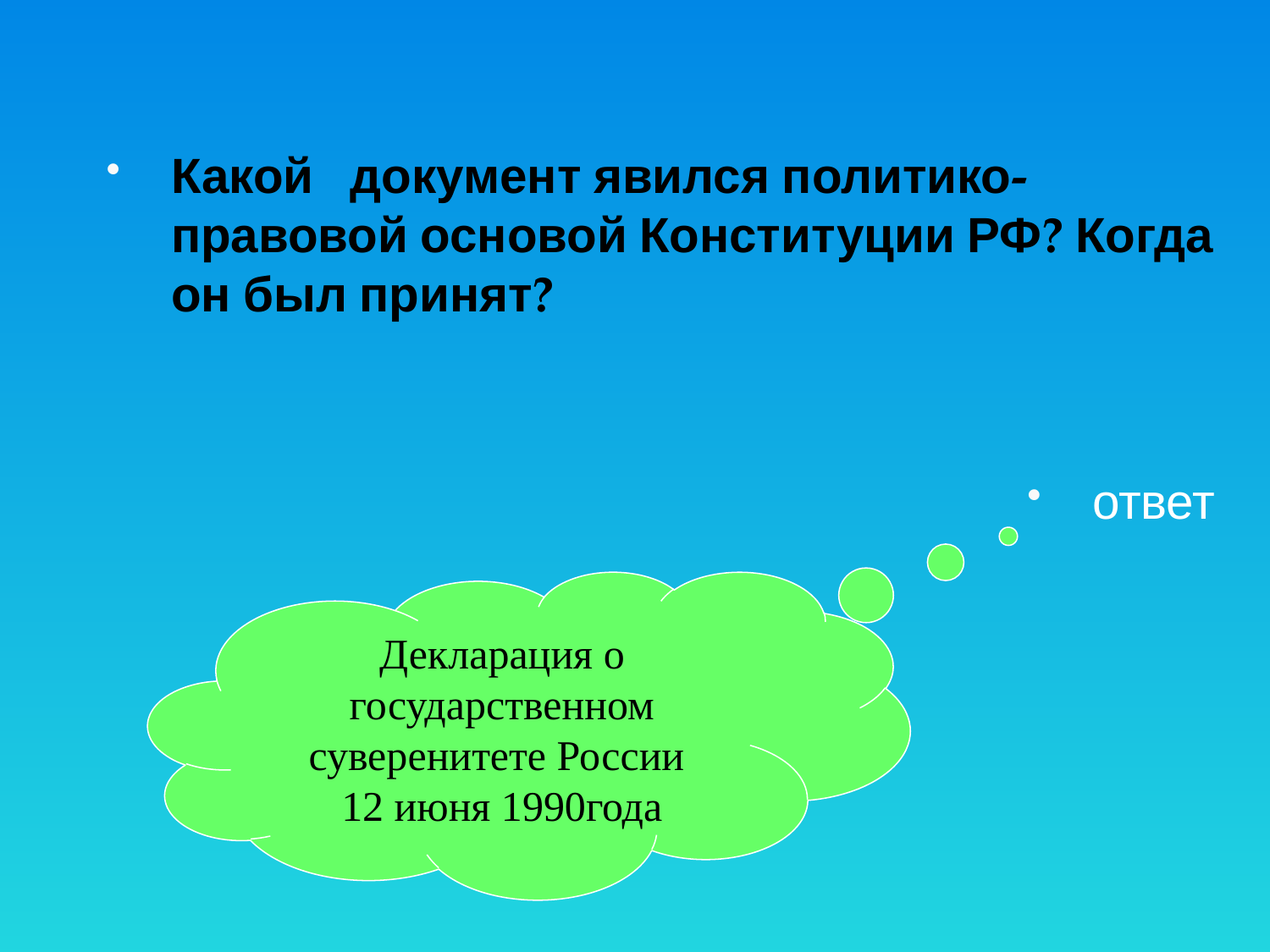

Какой   документ явился политико-правовой основой Конституции РФ? Когда он был принят?

ответ
Декларация о государственном суверенитете России
12 июня 1990года